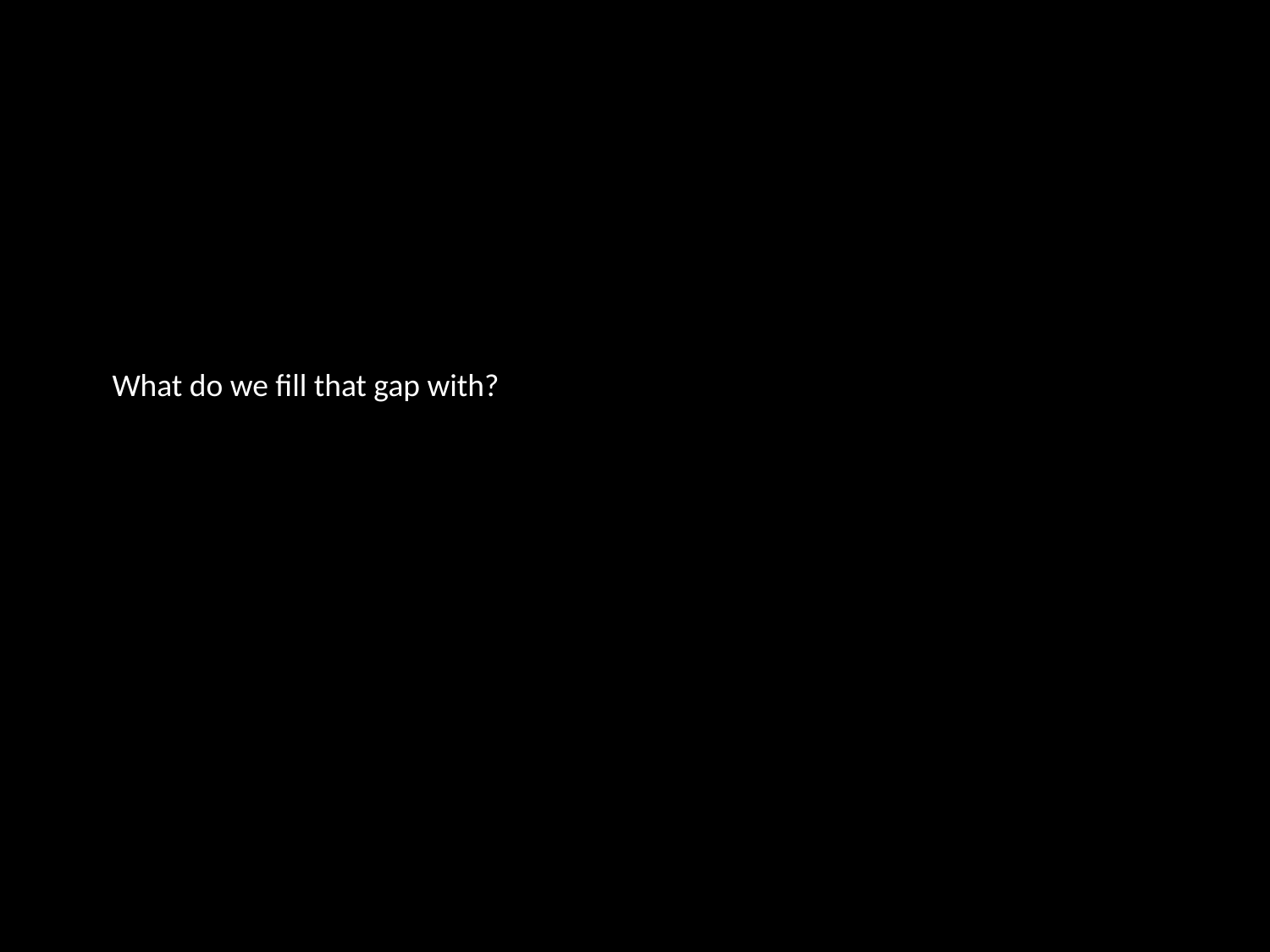

What do we fill that gap with?